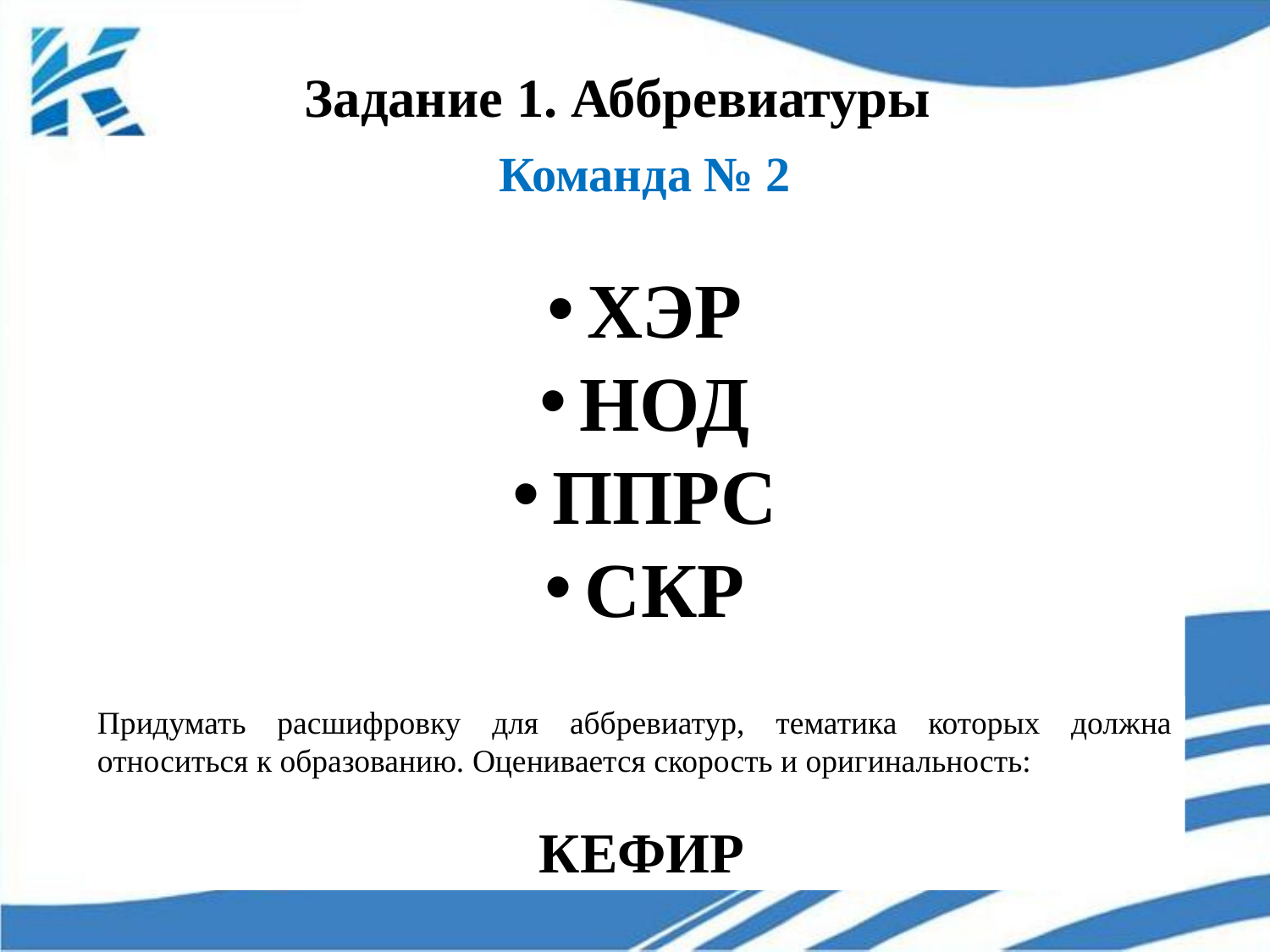

Задание 1. Аббревиатуры
Команда № 2

ХЭР
НОД
ППРС
СКР

Придумать расшифровку для аббревиатур, тематика которых должна относиться к образованию. Оценивается скорость и оригинальность:

 КЕФИР